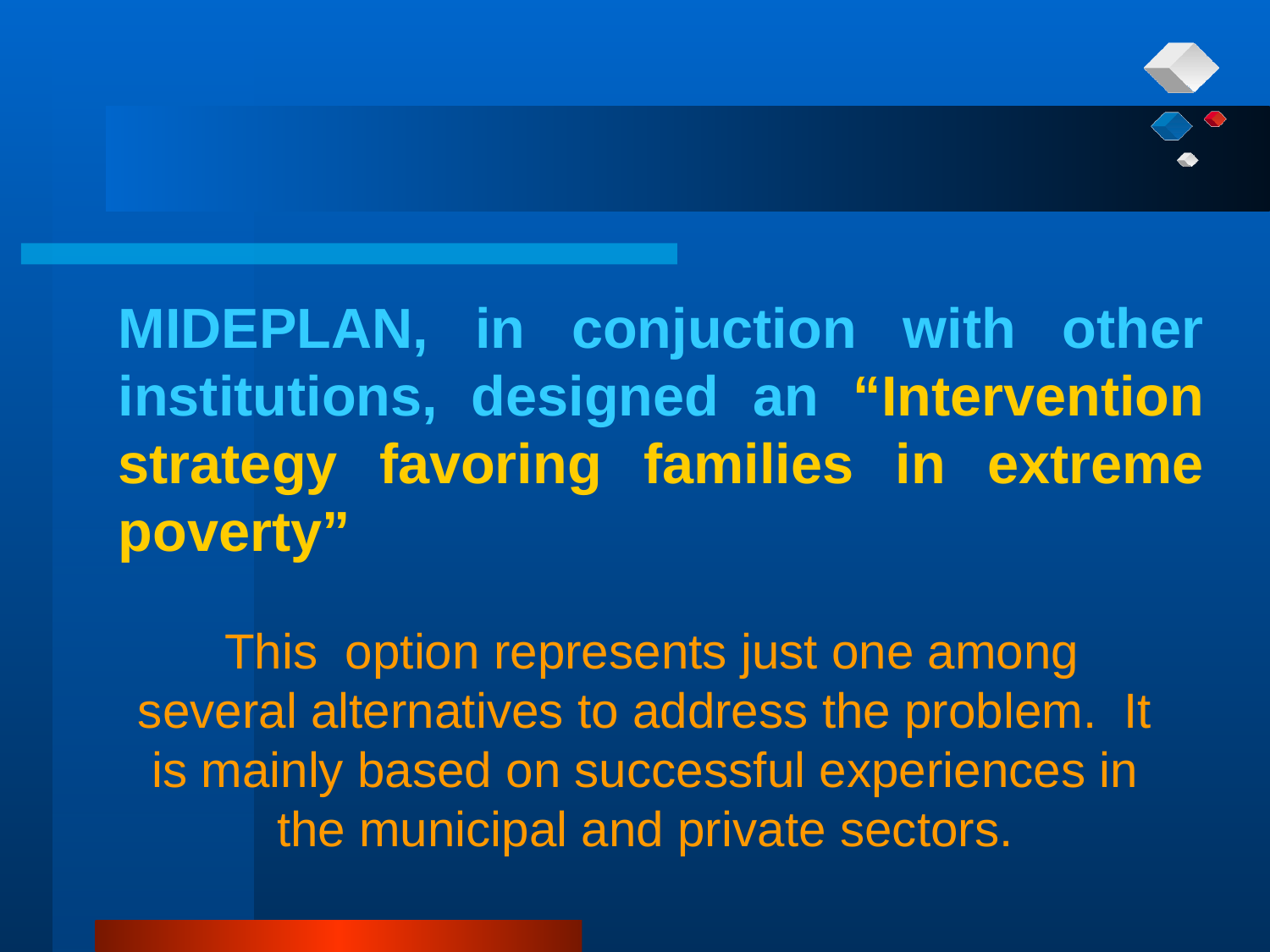

MIDEPLAN, in conjuction with other institutions, designed an “Intervention strategy favoring families in extreme poverty”
 This  option represents just one among several alternatives to address the problem.  It is mainly based on successful experiences in the municipal and private sectors.